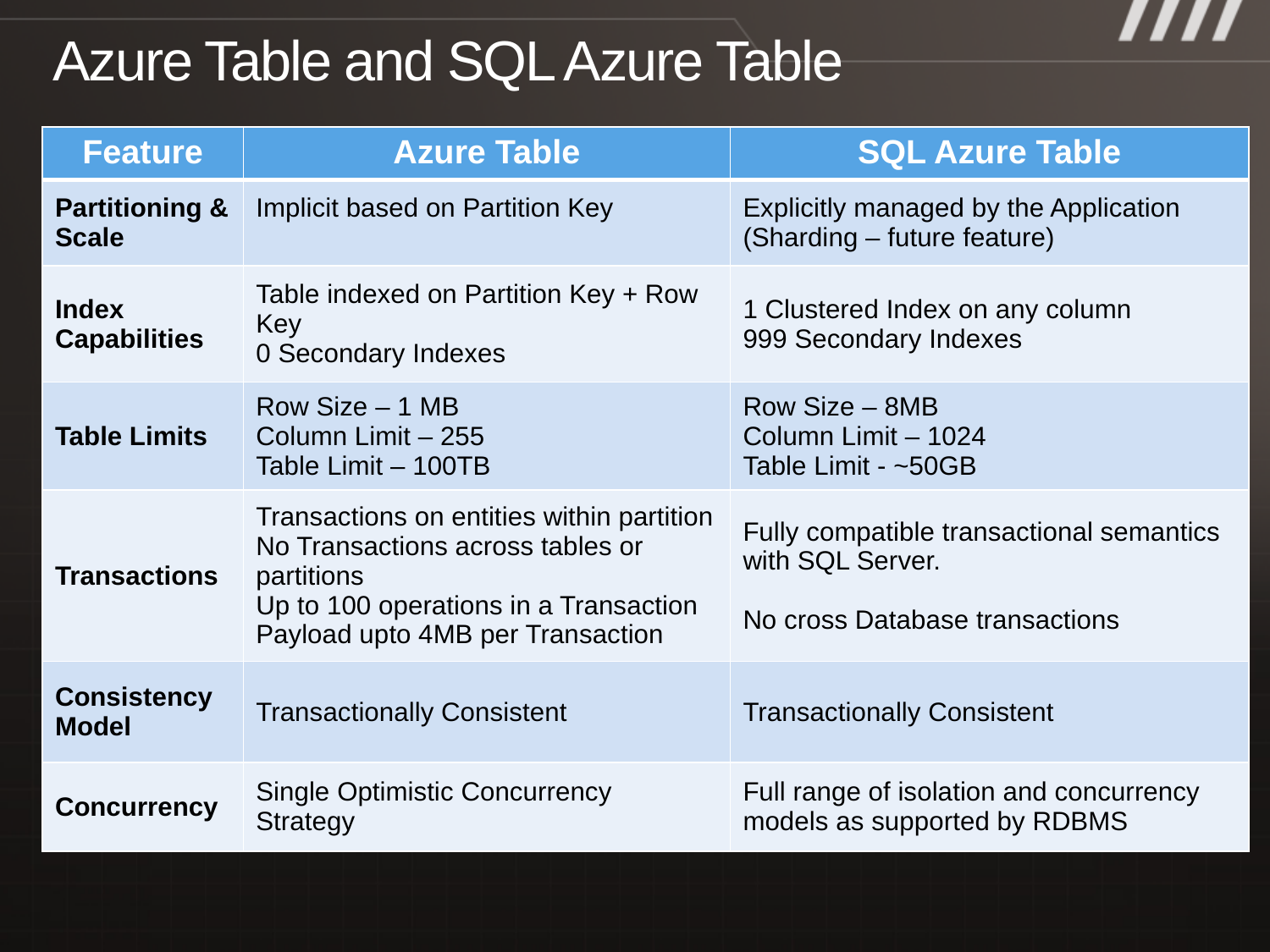

# Azure Table and SQL Azure Table
| Feature | Azure Table | SQL Azure Table |
| --- | --- | --- |
| Partitioning & Scale | Implicit based on Partition Key | Explicitly managed by the Application (Sharding – future feature) |
| Index Capabilities | Table indexed on Partition Key + Row Key 0 Secondary Indexes | 1 Clustered Index on any column 999 Secondary Indexes |
| Table Limits | Row Size – 1 MB Column Limit – 255 Table Limit – 100TB | Row Size – 8MB Column Limit – 1024 Table Limit - ~50GB |
| Transactions | Transactions on entities within partition No Transactions across tables or partitions Up to 100 operations in a Transaction Payload upto 4MB per Transaction | Fully compatible transactional semantics with SQL Server. No cross Database transactions |
| Consistency Model | Transactionally Consistent | Transactionally Consistent |
| Concurrency | Single Optimistic Concurrency Strategy | Full range of isolation and concurrency models as supported by RDBMS |